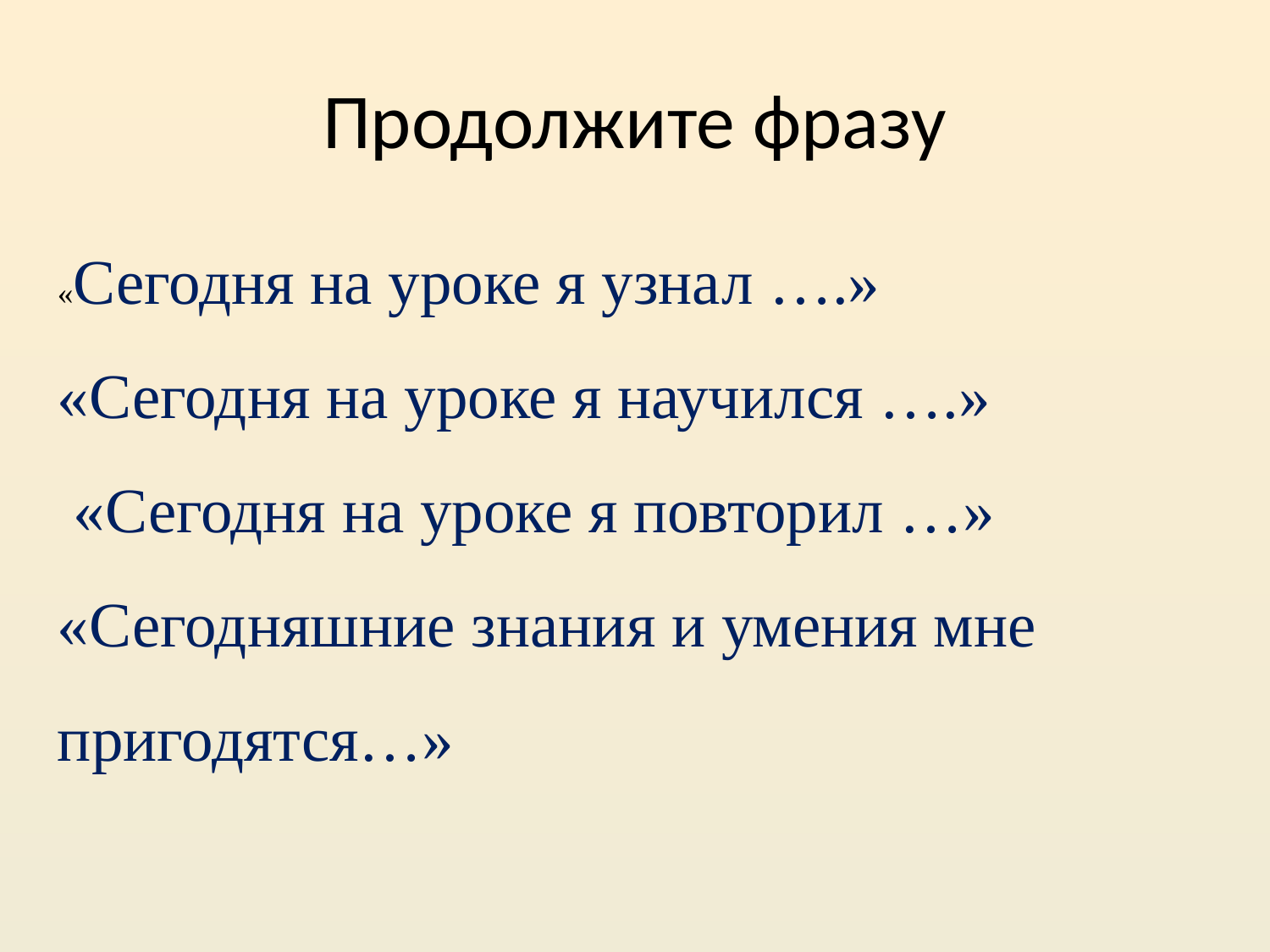

# Продолжите фразу
«Сегодня на уроке я узнал ….»
«Сегодня на уроке я научился ….»
 «Сегодня на уроке я повторил …»
«Сегодняшние знания и умения мне пригодятся…»